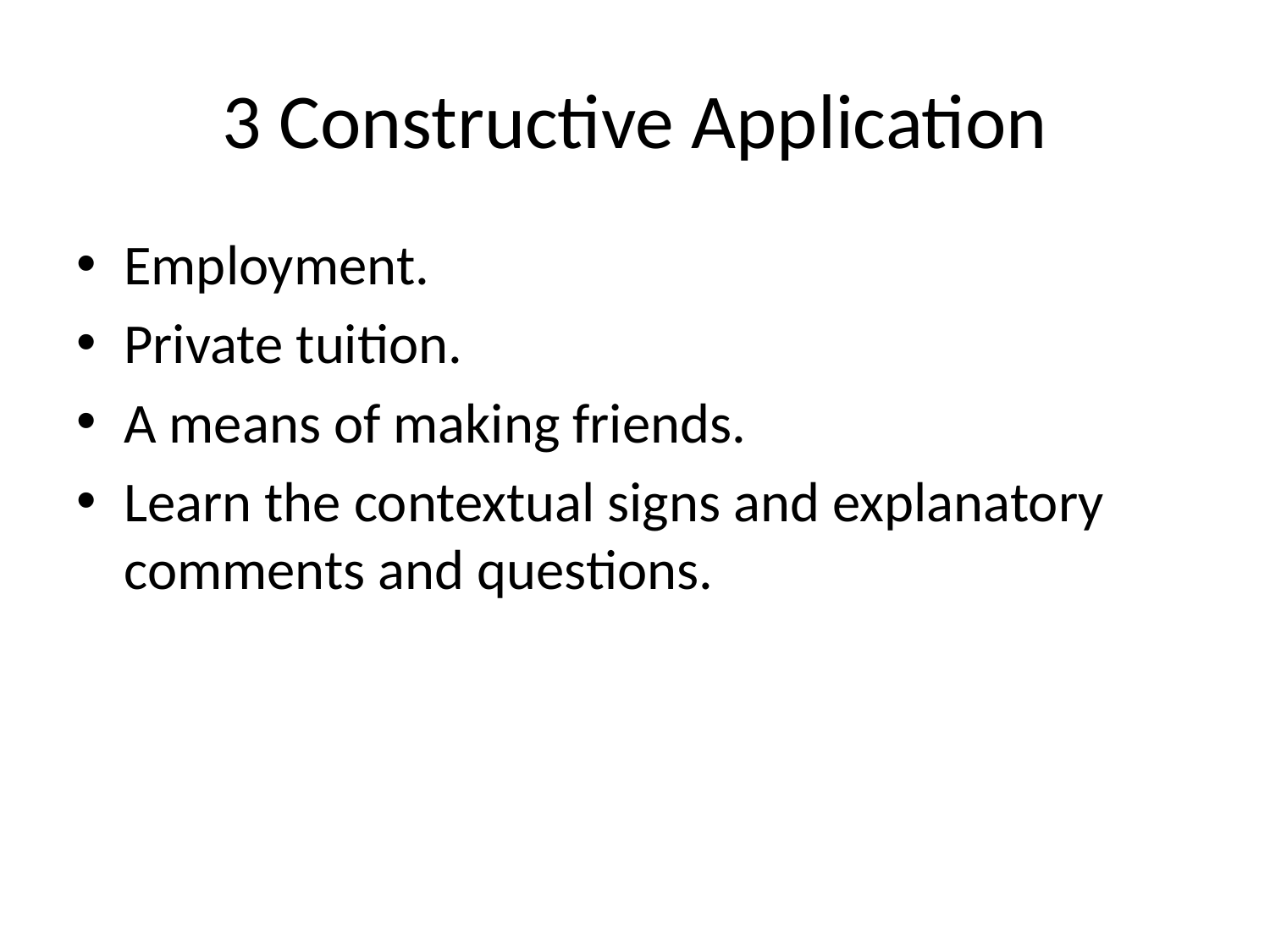

# 3 Constructive Application
Employment.
Private tuition.
A means of making friends.
Learn the contextual signs and explanatory comments and questions.